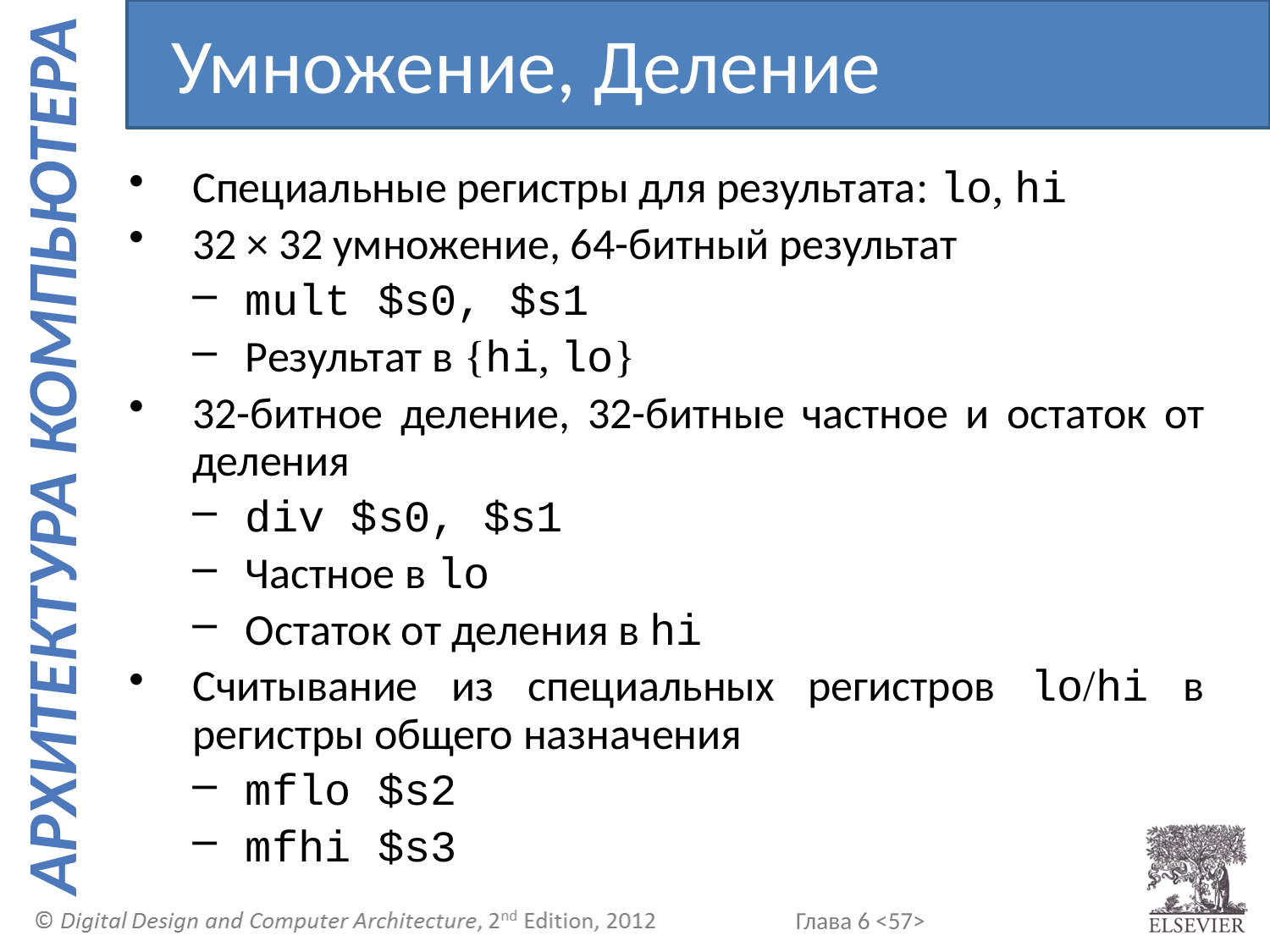

Умножение, Деление

Специальные регистры для результата: lo, hi
32 × 32 умножение, 64-битный результат
mult $s0, $s1
Результат в {hi, lo}
32-битное деление, 32-битные частное и остаток от деления
div $s0, $s1
Частное в lo
Остаток от деления в hi
Считывание из специальных регистров lo/hi в регистры общего назначения
mflo $s2
mfhi $s3